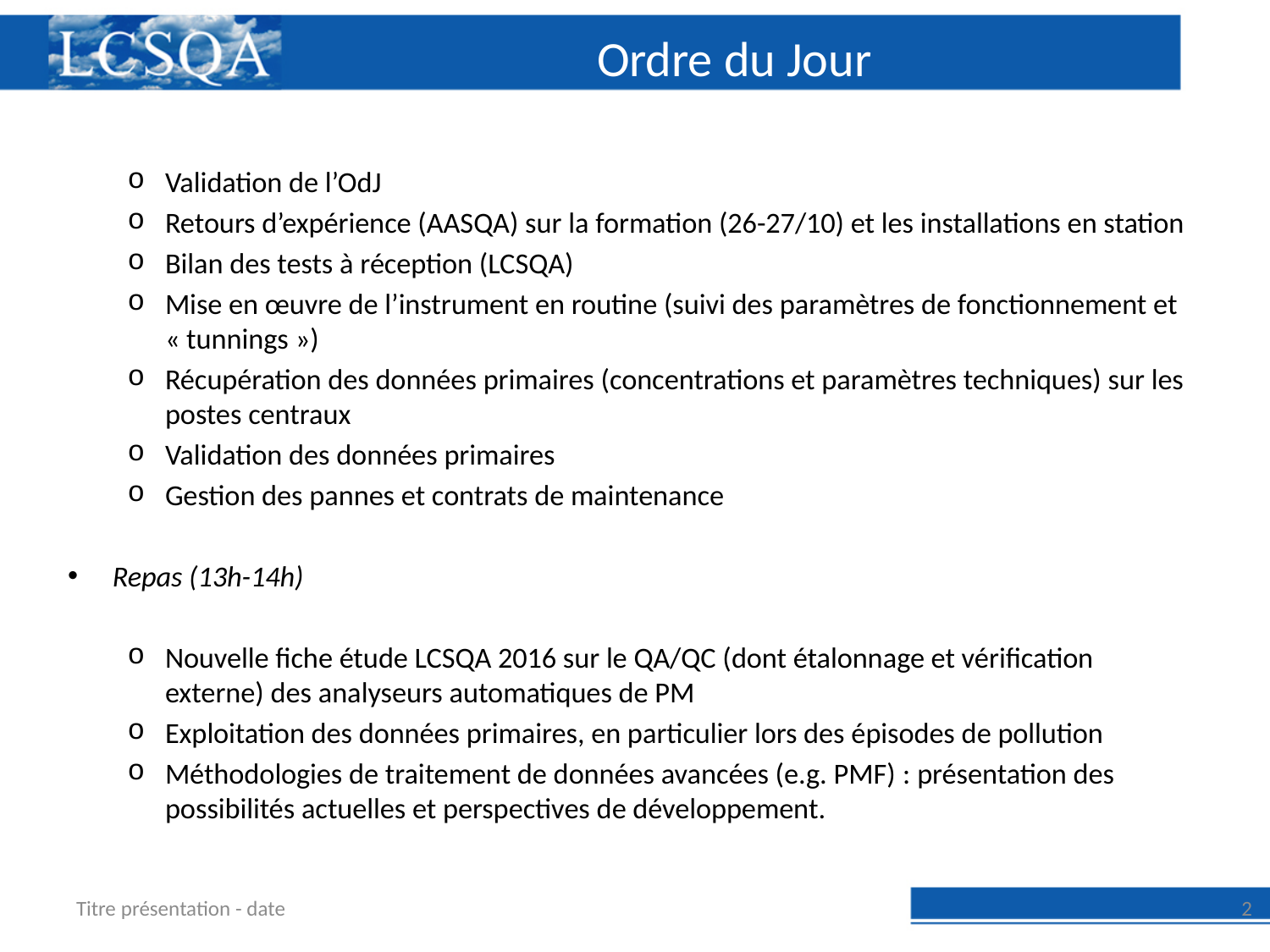

# Ordre du Jour

Validation de l’OdJ
Retours d’expérience (AASQA) sur la formation (26-27/10) et les installations en station
Bilan des tests à réception (LCSQA)
Mise en œuvre de l’instrument en routine (suivi des paramètres de fonctionnement et « tunnings »)
Récupération des données primaires (concentrations et paramètres techniques) sur les postes centraux
Validation des données primaires
Gestion des pannes et contrats de maintenance

Repas (13h-14h)

Nouvelle fiche étude LCSQA 2016 sur le QA/QC (dont étalonnage et vérification externe) des analyseurs automatiques de PM
Exploitation des données primaires, en particulier lors des épisodes de pollution
Méthodologies de traitement de données avancées (e.g. PMF) : présentation des possibilités actuelles et perspectives de développement.

Titre présentation - date

2